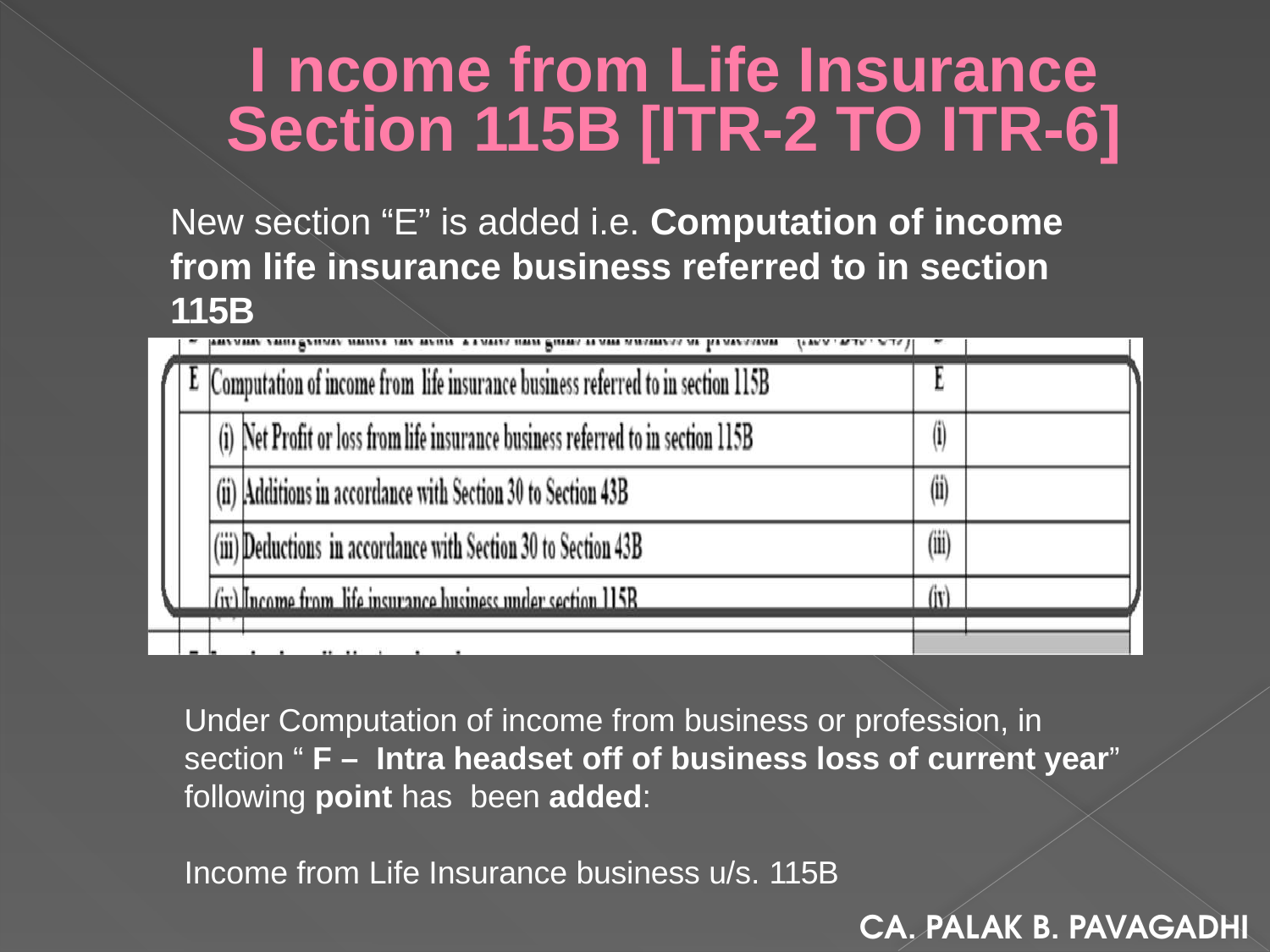

# I ncome from Life Insurance Section 115B [ITR-2 TO ITR-6]
New section “E” is added i.e. Computation of income  from life insurance business referred to in section 115B

Under Computation of income from business or profession, in section “ F –  Intra headset off of business loss of current year” following point has  been added:

Income from Life Insurance business u/s. 115B
CA. PALAK B. PAVAGADHI